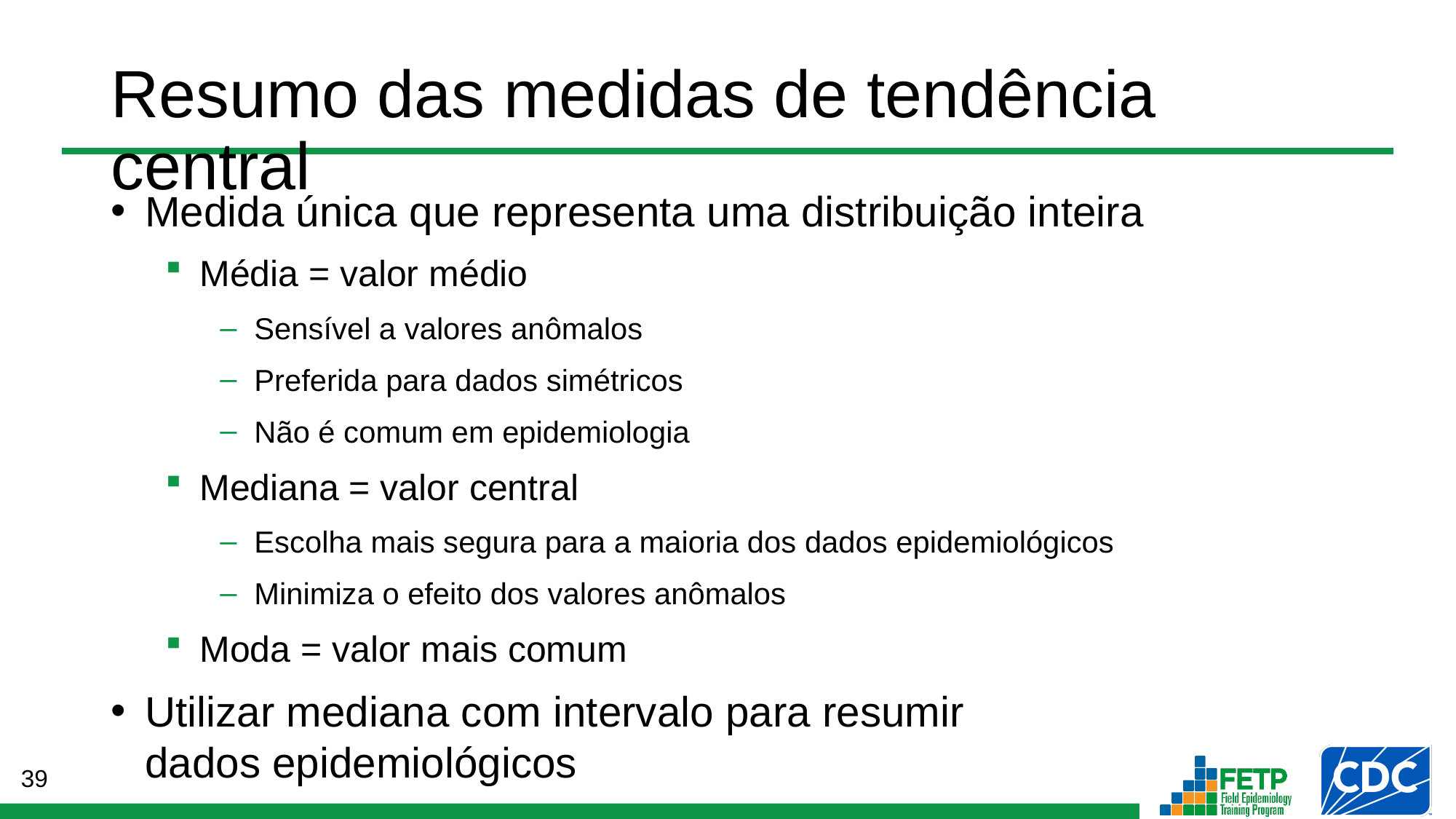

# Resumo das medidas de tendência central
Medida única que representa uma distribuição inteira
Média = valor médio
Sensível a valores anômalos
Preferida para dados simétricos
Não é comum em epidemiologia
Mediana = valor central
Escolha mais segura para a maioria dos dados epidemiológicos
Minimiza o efeito dos valores anômalos
Moda = valor mais comum
Utilizar mediana com intervalo para resumir
dados epidemiológicos